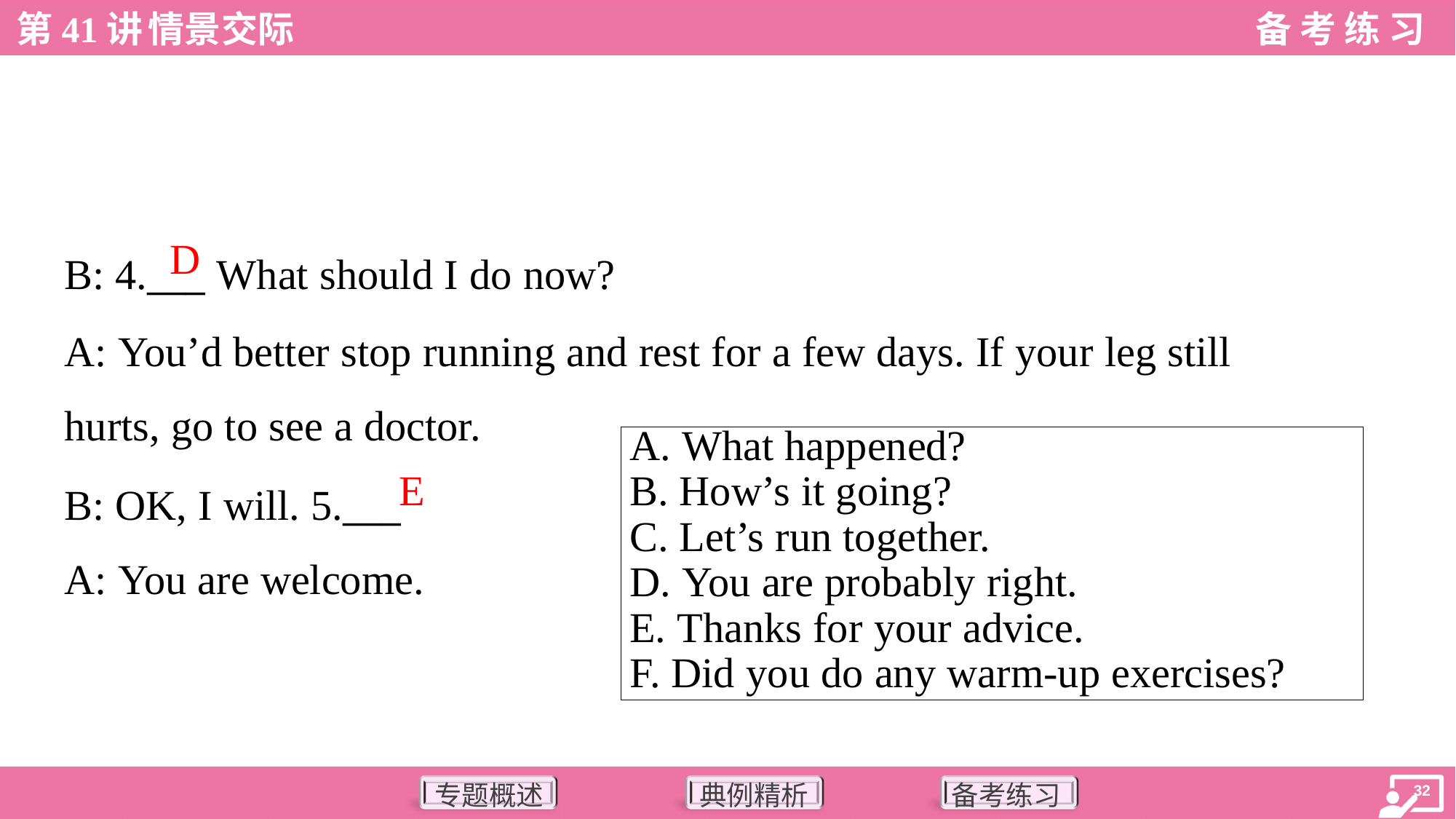

B: 4.___ What should I do now?
A: You’d better stop running and rest for a few days. If your leg still
hurts, go to see a doctor.
D
| A. What happened? B. How’s it going? C. Let’s run together. D. You are probably right. E. Thanks for your advice. F. Did you do any warm-up exercises? |
| --- |
B: OK, I will. 5.___
A: You are welcome.
E